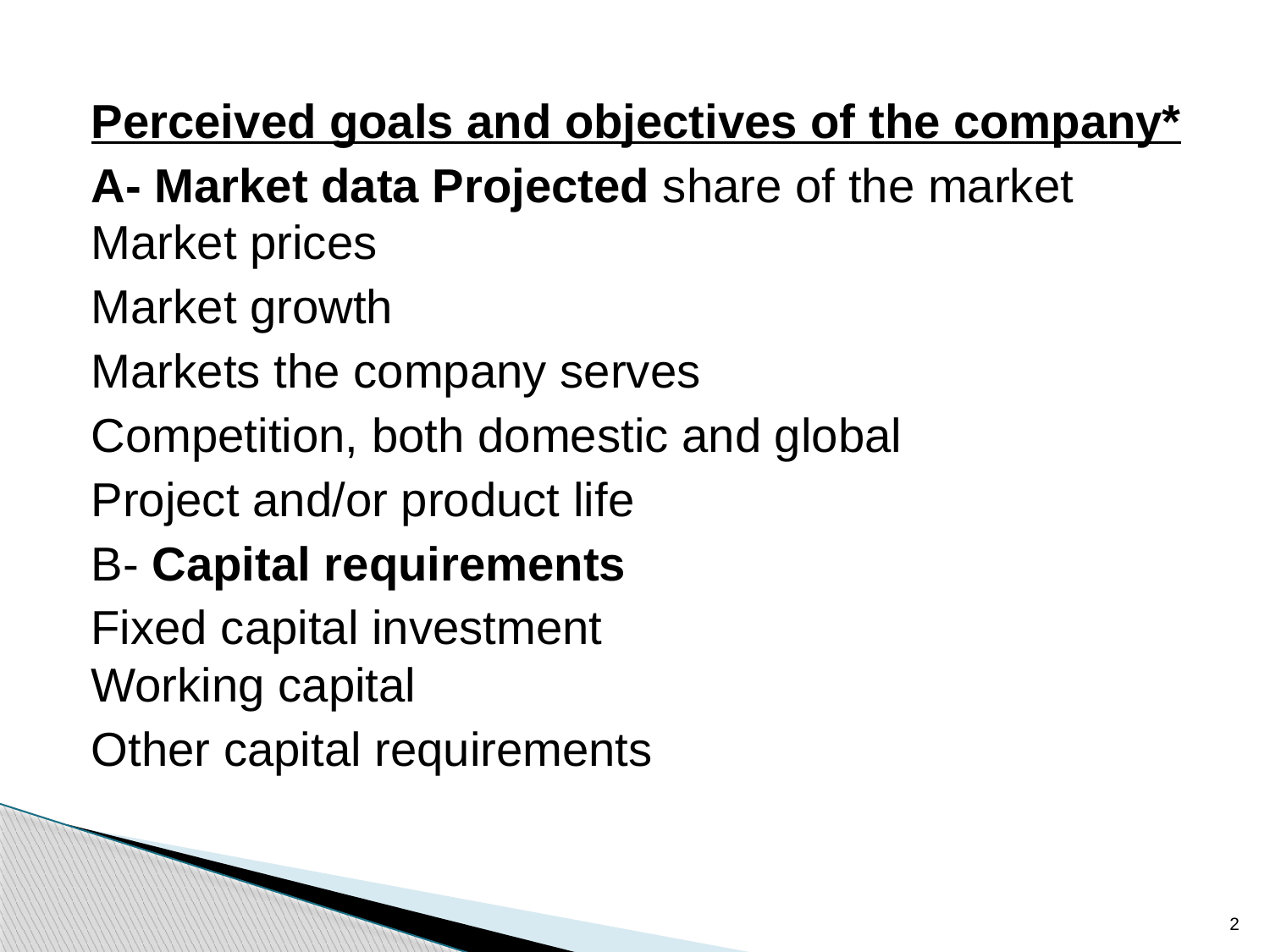

Perceived goals and objectives of the company*
A- Market data Projected share of the market
Market prices
Market growth
Markets the company serves
Competition, both domestic and global
Project and/or product life
B- Capital requirements
Fixed capital investment
Working capital
Other capital requirements
2